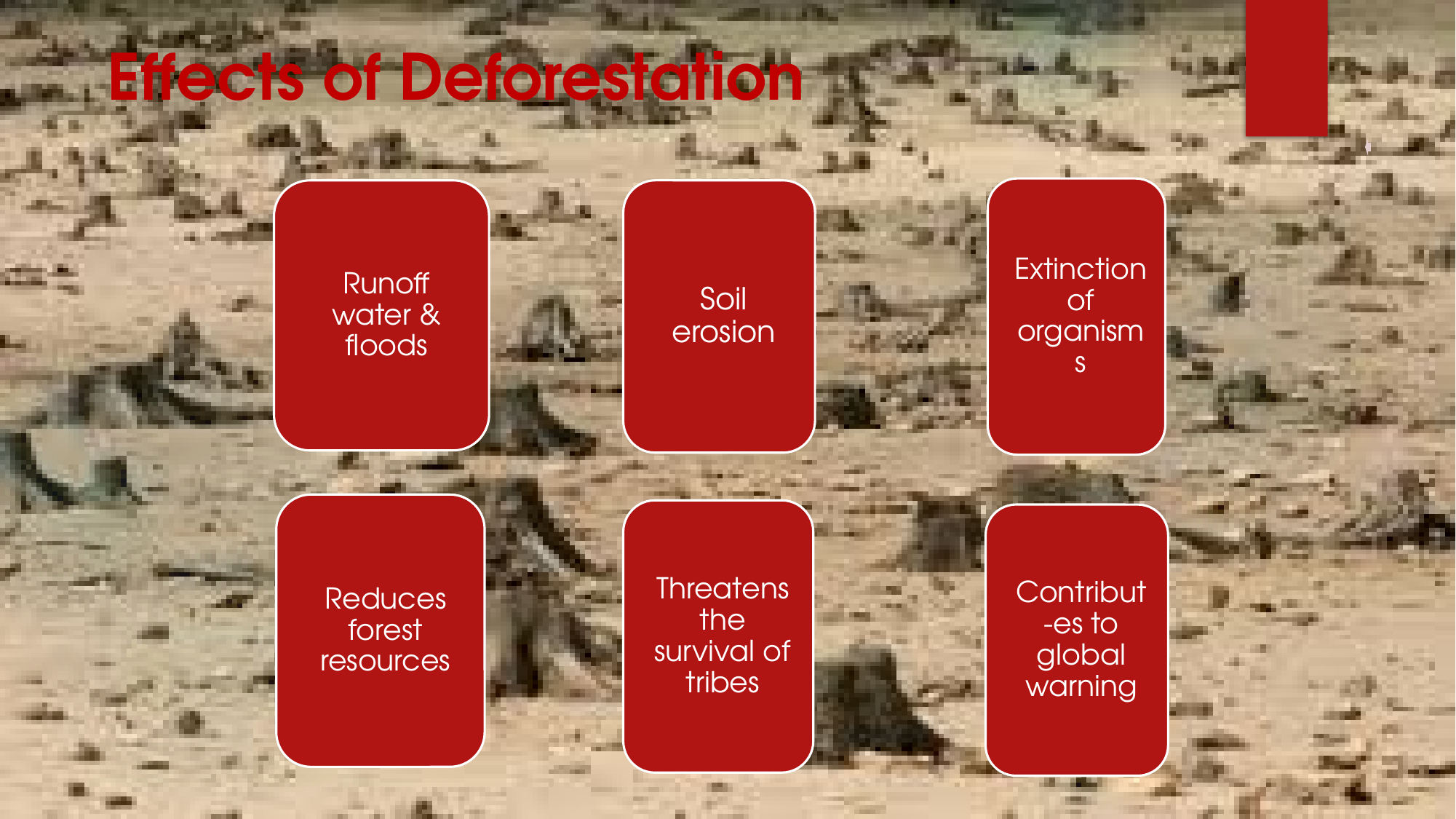

# Effects of Deforestation
Threatens the survival of tribes
Reduces forest resources
Contribut-es to global warning
Runoff water & floods
Soil erosion
Extinction of organisms